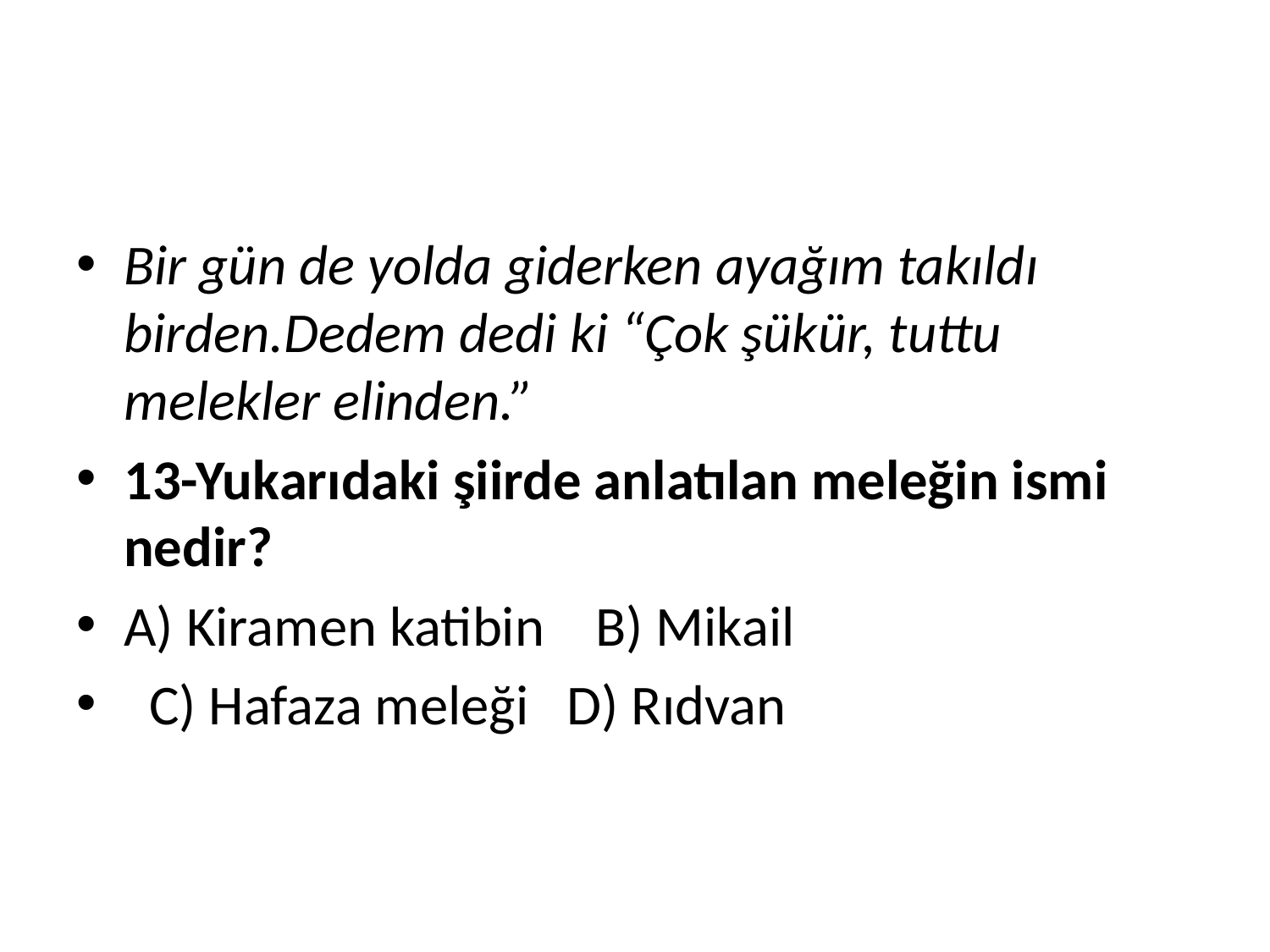

#
Bir gün de yolda giderken ayağım takıldı birden.Dedem dedi ki “Çok şükür, tuttu melekler elinden.”
13-Yukarıdaki şiirde anlatılan meleğin ismi nedir?
A) Kiramen katibin    B) Mikail
  C) Hafaza meleği   D) Rıdvan